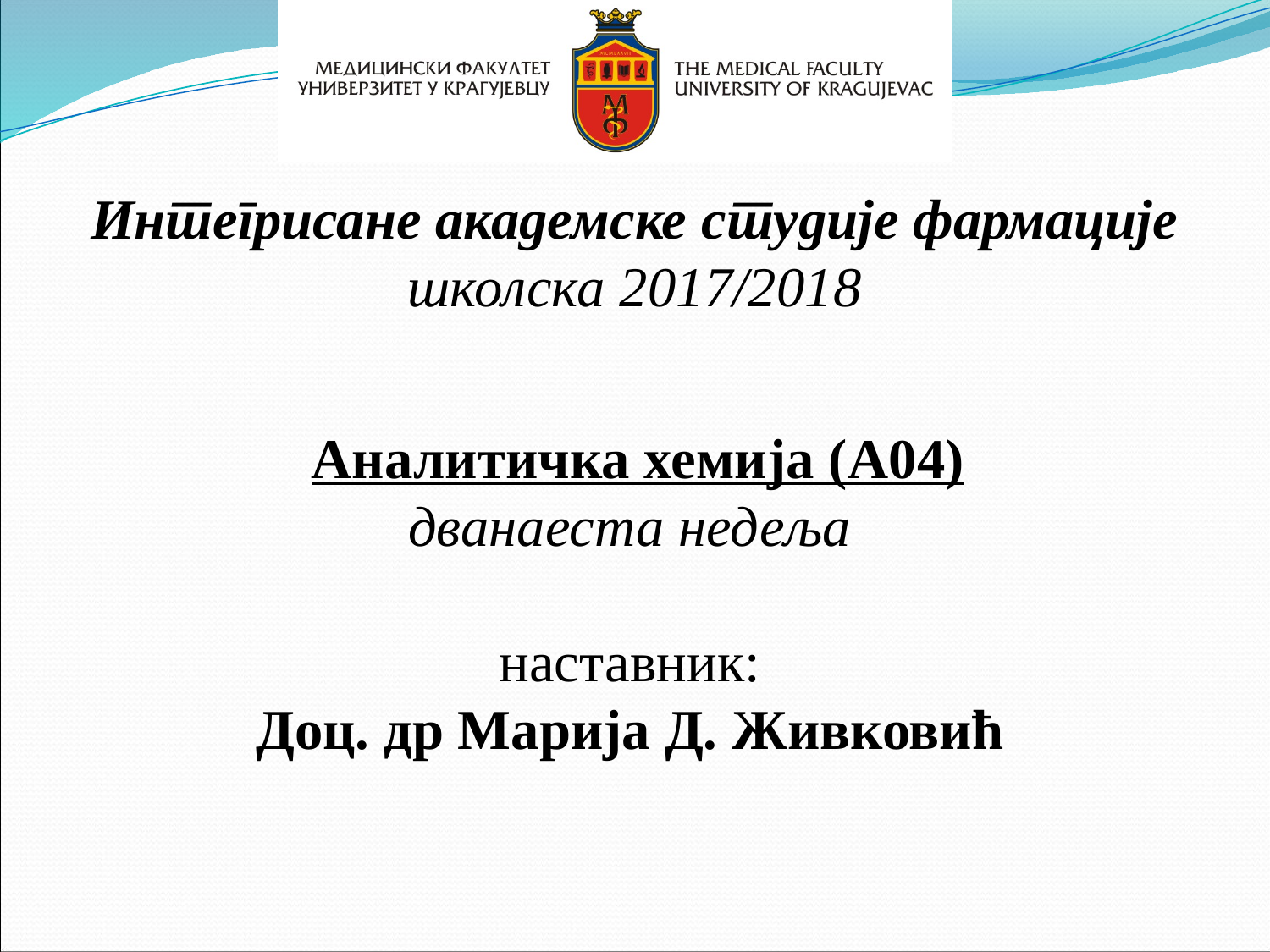

Интегрисане академске студије фармације
школска 2017/2018
 Аналитичка хемија (А04)
дванаеста недеља
наставник:
Доц. др Марија Д. Живковић